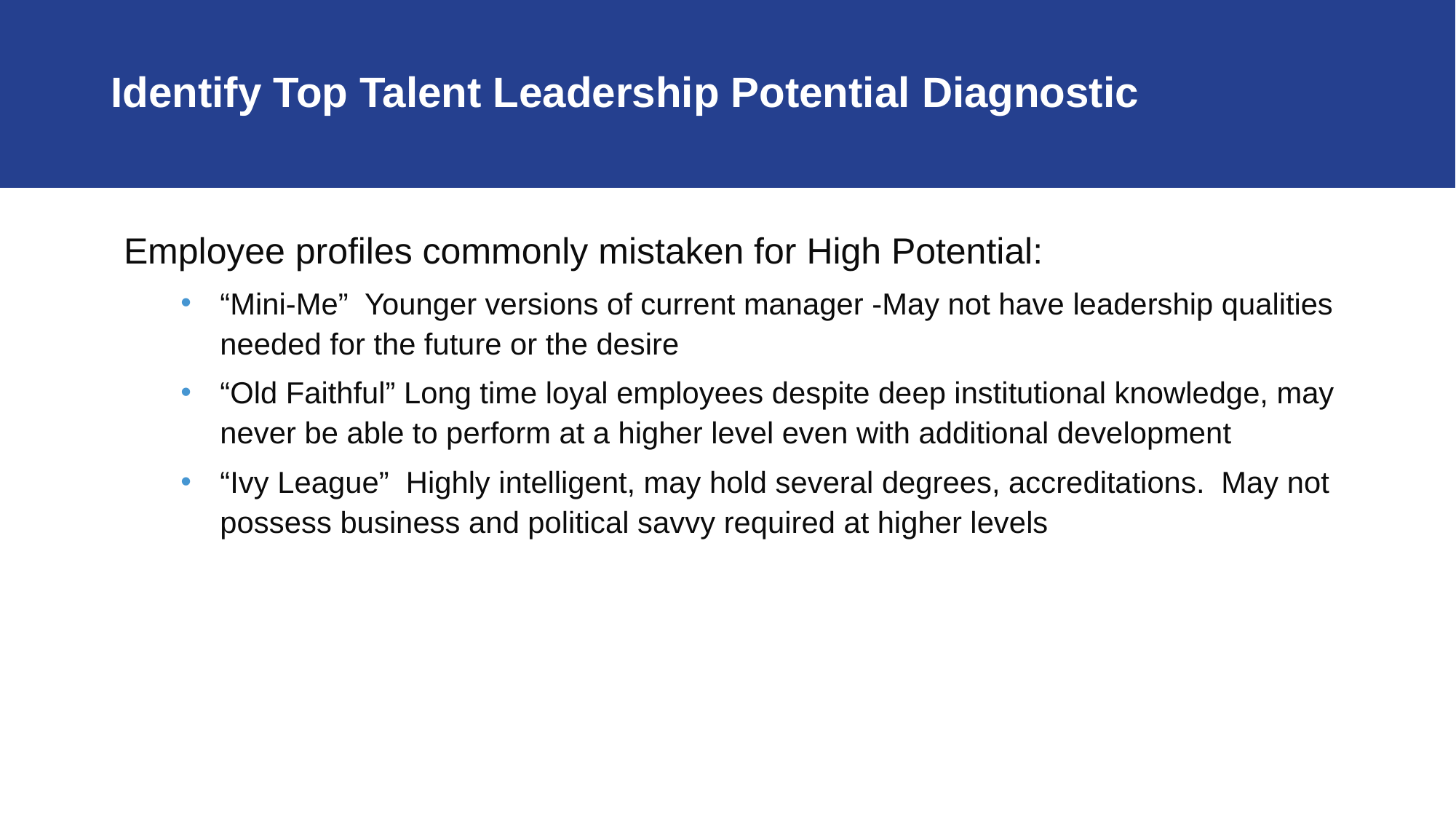

# Identify Top Talent Leadership Potential Diagnostic
Employee profiles commonly mistaken for High Potential:
“Mini-Me”  Younger versions of current manager -May not have leadership qualities needed for the future or the desire
“Old Faithful” Long time loyal employees despite deep institutional knowledge, may never be able to perform at a higher level even with additional development
“Ivy League”  Highly intelligent, may hold several degrees, accreditations.  May not possess business and political savvy required at higher levels